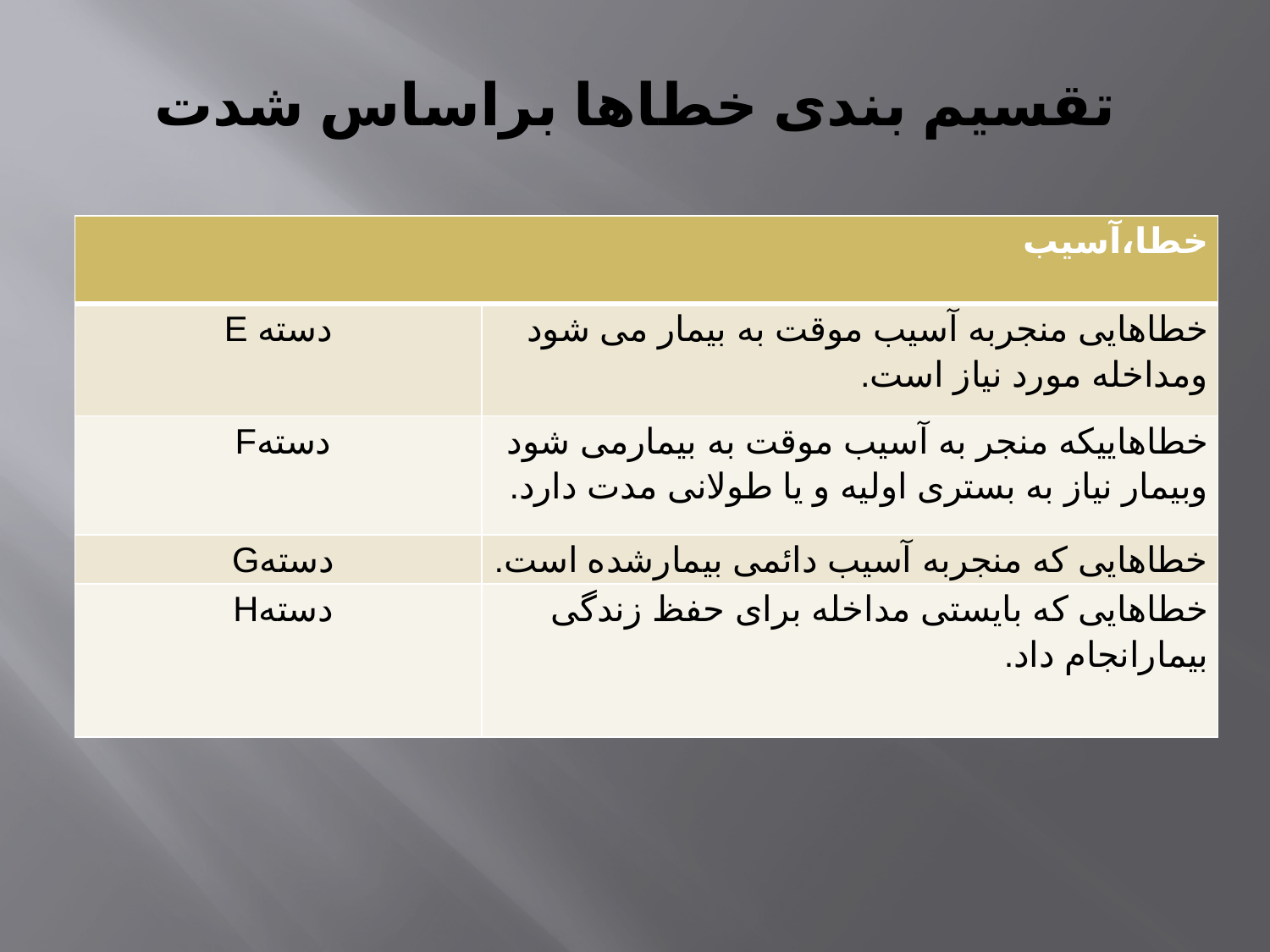

# تقسیم بندی خطاها براساس شدت
| خطا،آسیب |  |
| --- | --- |
| دسته E | خطاهایی منجربه آسیب موقت به بیمار می شود ومداخله مورد نیاز است. |
| دستهF | خطاهاییکه منجر به آسیب موقت به بیمارمی شود وبیمار نیاز به بستری اولیه و یا طولانی مدت دارد. |
| دستهG | خطاهایی که منجربه آسیب دائمی بیمارشده است. |
| دستهH | خطاهایی که بایستی مداخله برای حفظ زندگی بیمارانجام داد. |